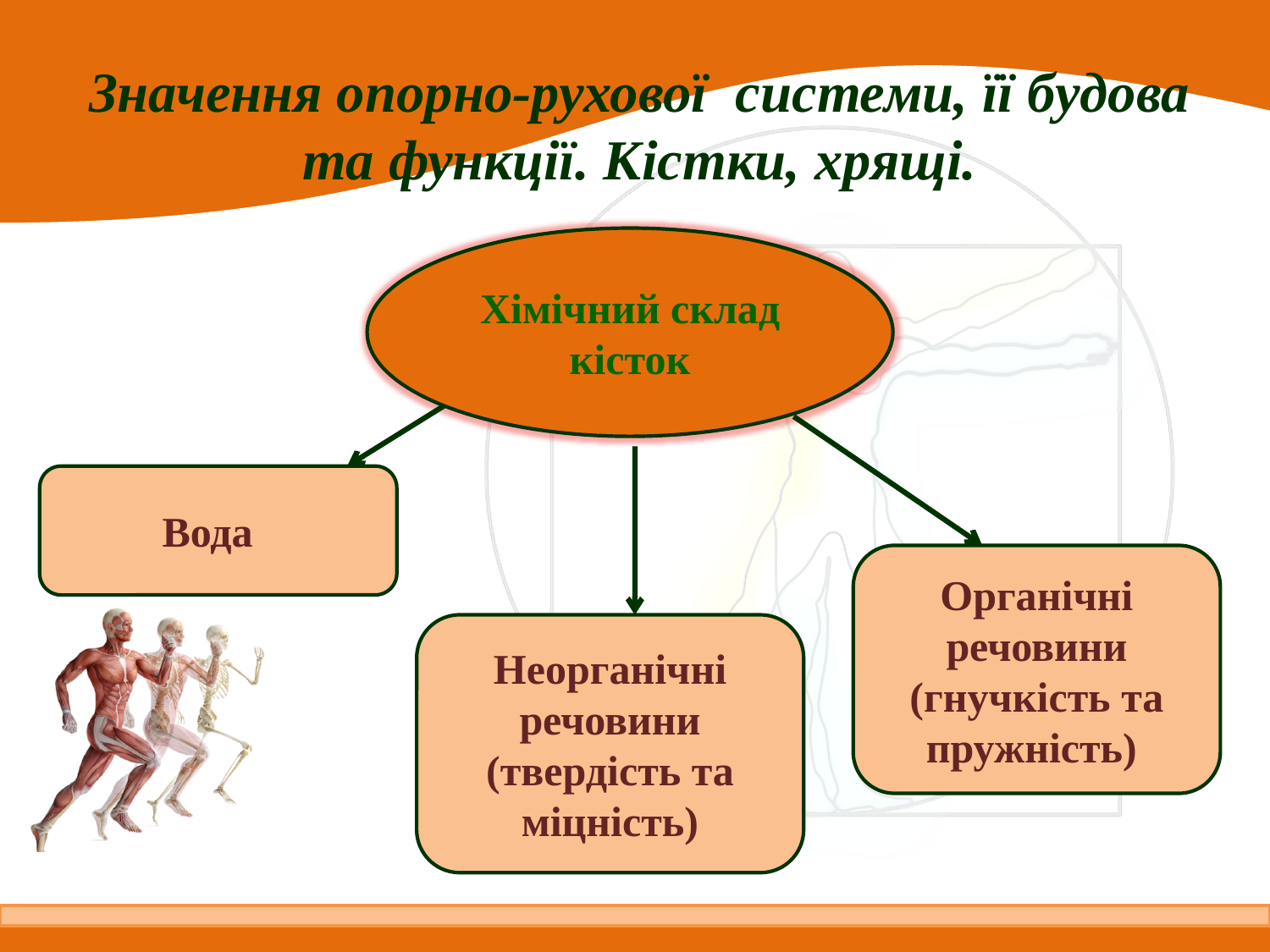

Значення опорно-рухової  системи, її будова та функції. Кістки, хрящі.
Хімічний склад кісток
Вода
Органічні речовини (гнучкість та пружність)
Неорганічні речовини (твердість та міцність)